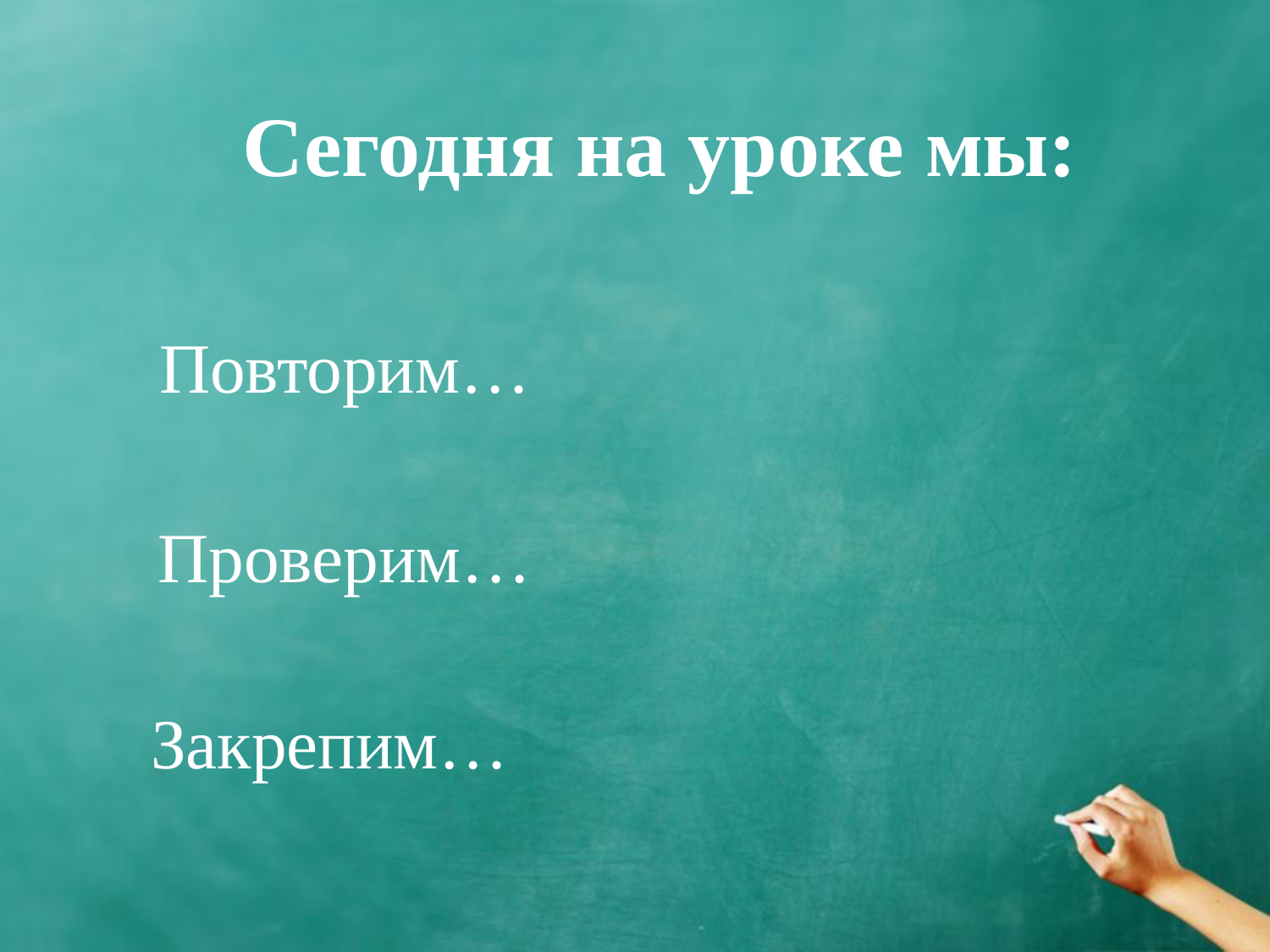

Сегодня на уроке мы:

Повторим…
Проверим…
Закрепим…